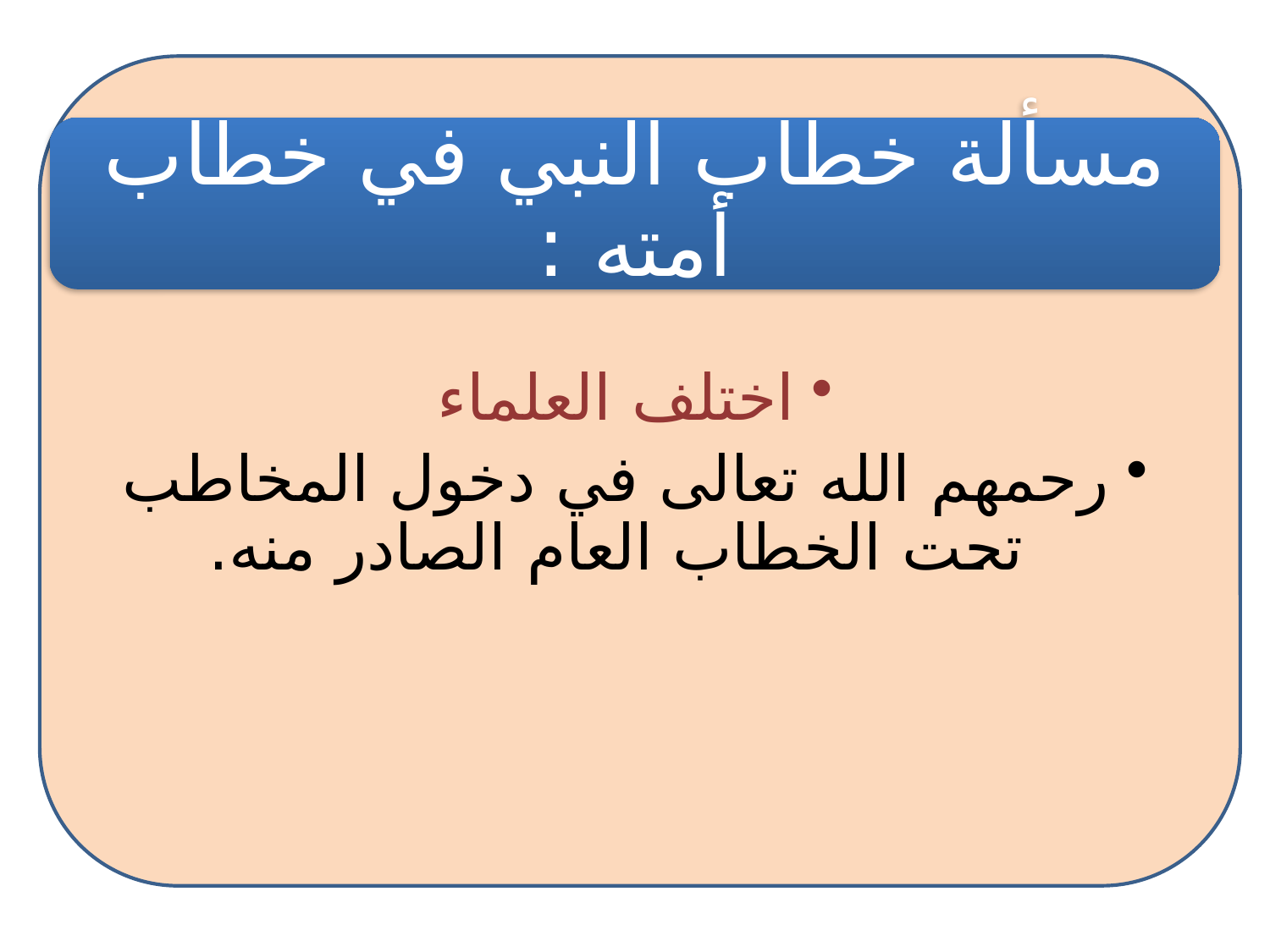

مسألة خطاب النبي في خطاب أمته :
اختلف العلماء
رحمهم الله تعالى في دخول المخاطب تحت الخطاب العام الصادر منه.